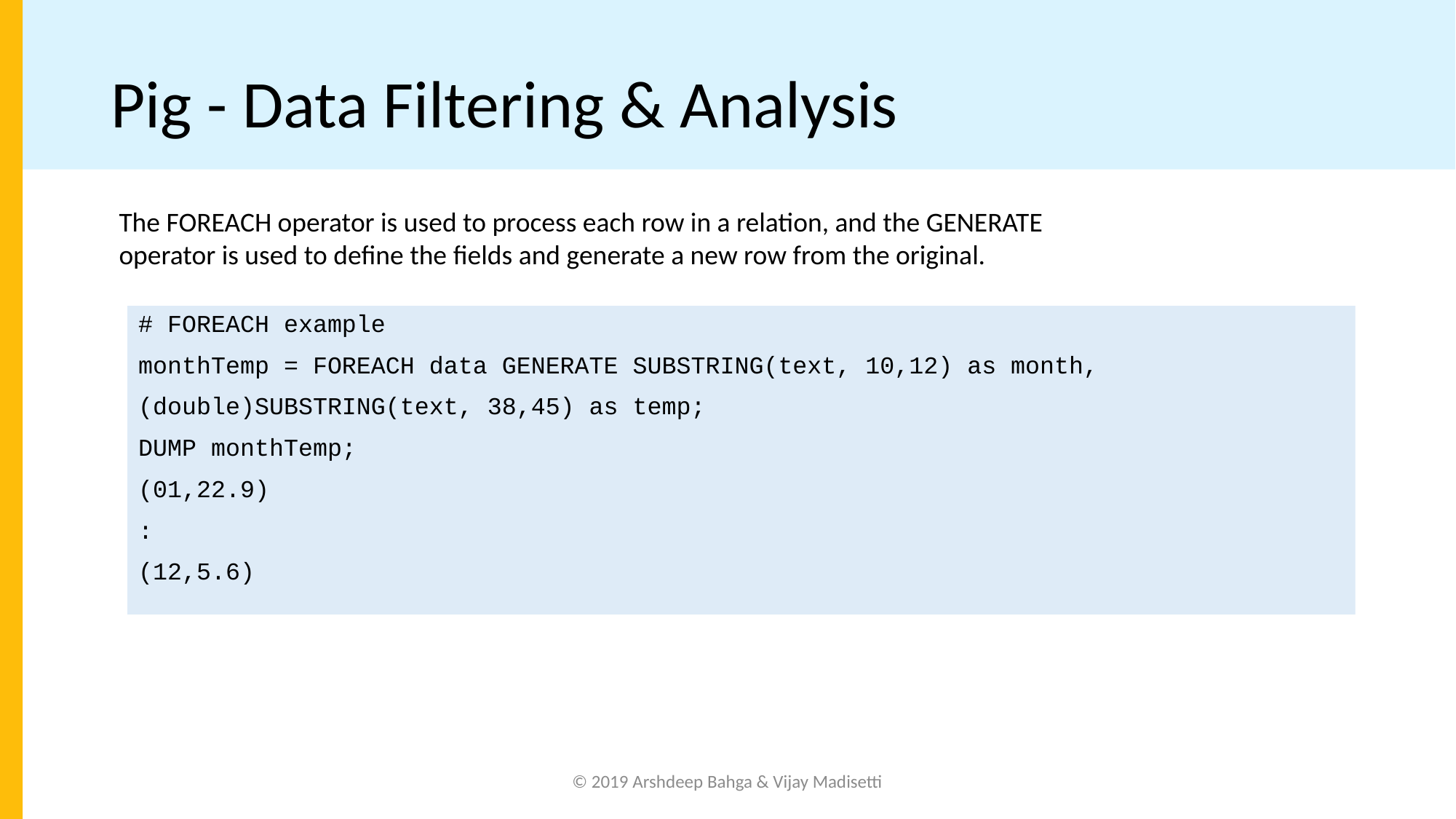

# Pig - Data Filtering & Analysis
The FOREACH operator is used to process each row in a relation, and the GENERATE
operator is used to define the fields and generate a new row from the original.
# FOREACH example
monthTemp = FOREACH data GENERATE SUBSTRING(text, 10,12) as month,
(double)SUBSTRING(text, 38,45) as temp;
DUMP monthTemp;
(01,22.9)
:
(12,5.6)
© 2019 Arshdeep Bahga & Vijay Madisetti